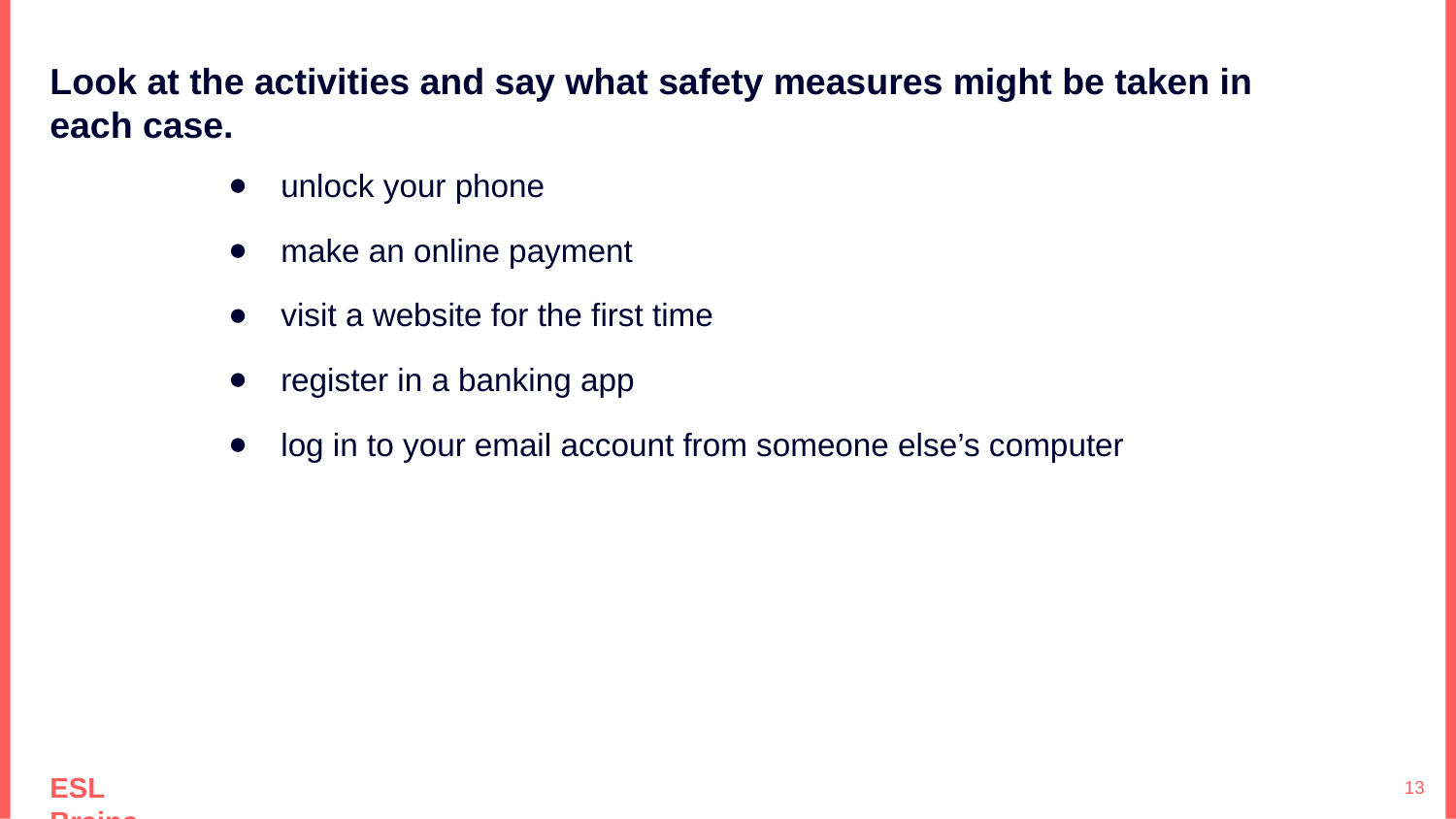

Look at the activities and say what safety measures might be taken in each case.
unlock your phone
make an online payment
visit a website for the first time
register in a banking app
log in to your email account from someone else’s computer
13